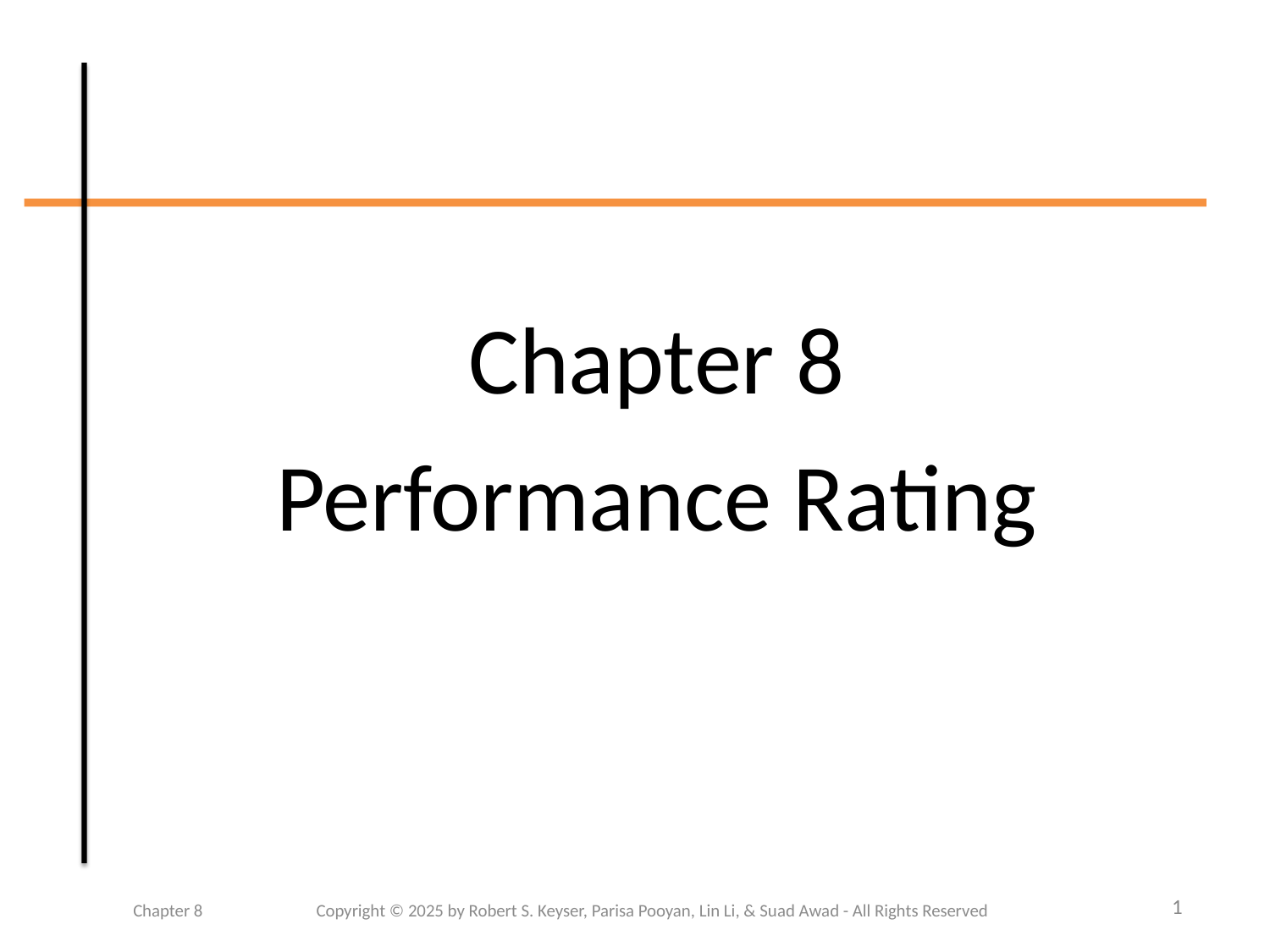

Chapter 8
Performance Rating
1
Chapter 8	              Copyright © 2025 by Robert S. Keyser, Parisa Pooyan, Lin Li, & Suad Awad - All Rights Reserved